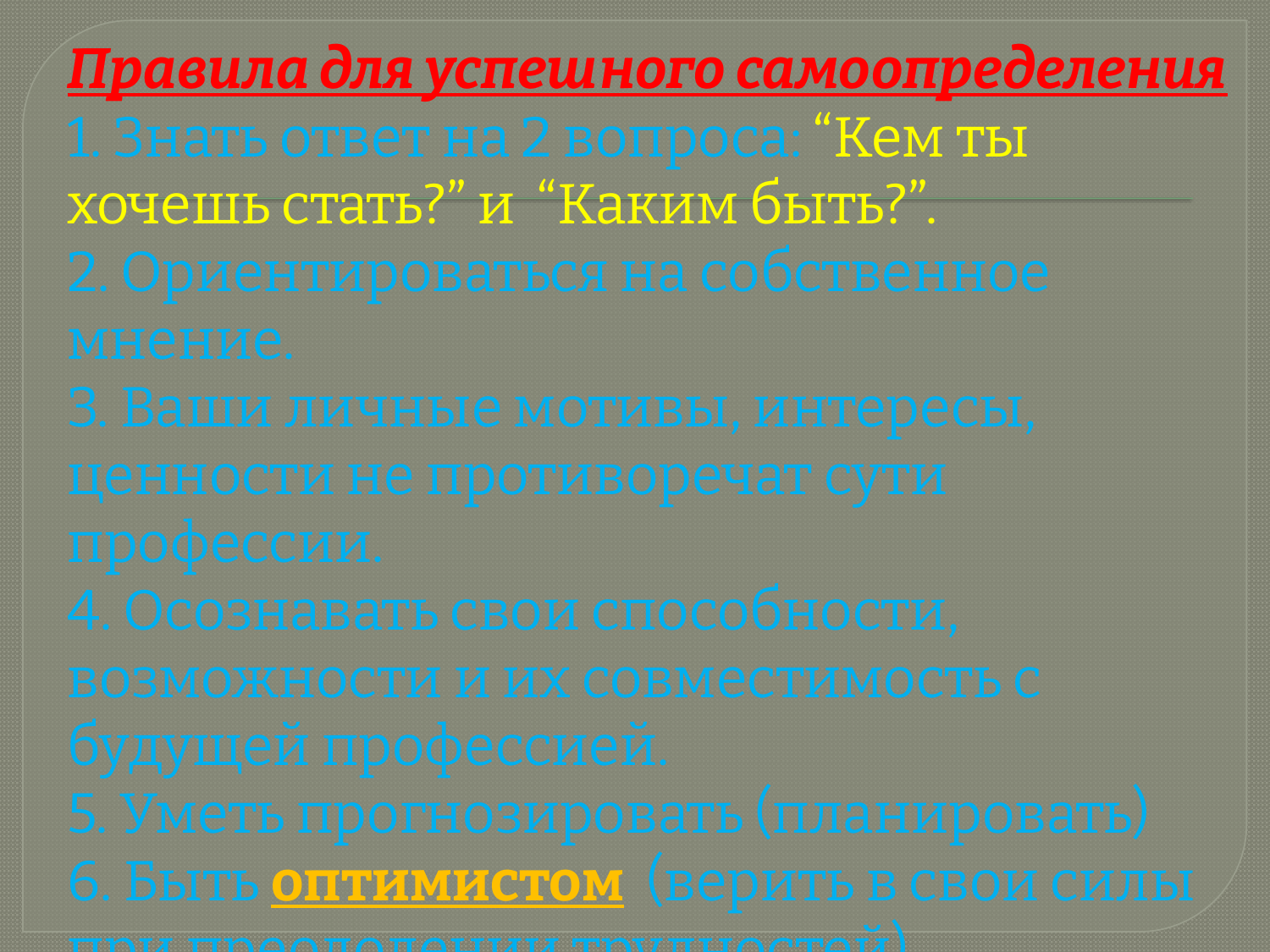

Правила для успешного самоопределения
1. Знать ответ на 2 вопроса: “Кем ты хочешь стать?” и  “Каким быть?”.
2. Ориентироваться на собственное мнение.
3. Ваши личные мотивы, интересы, ценности не противоречат сути профессии.
4. Осознавать свои способности, возможности и их совместимость с будущей профессией.
5. Уметь прогнозировать (планировать)
6. Быть оптимистом  (верить в свои силы при преодолении трудностей).